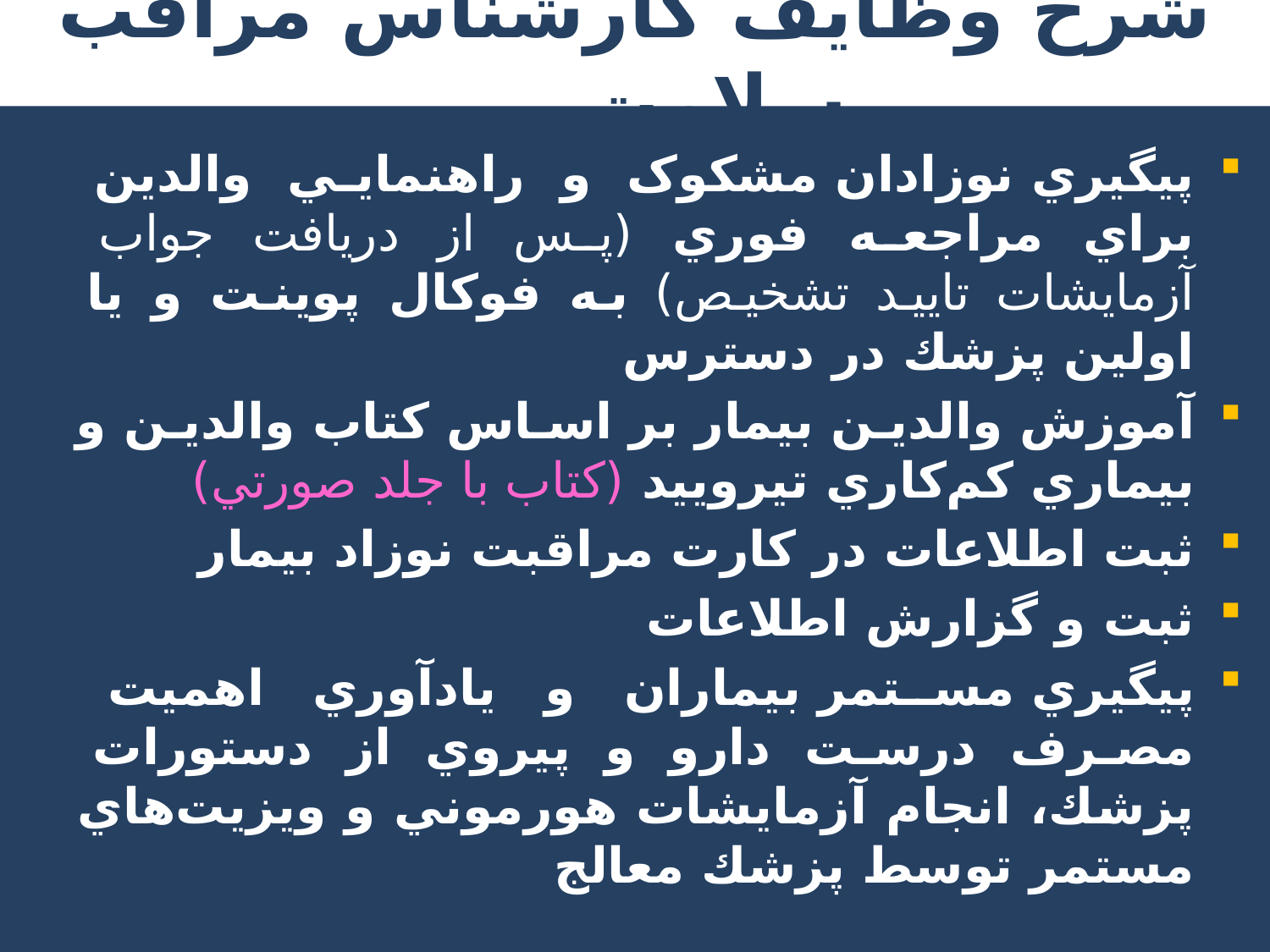

# شرح وظايف كارشناس مراقب سلامت …
پيگيري نوزادان مشکوک و راهنمايي والدين براي مراجعه فوري (پس از دريافت جواب آزمايشات تاييد تشخيص) به فوكال پوينت و يا اولين پزشك در دسترس
آموزش والدين بيمار بر اساس كتاب والدين و بيماري كم‌كاري تيروييد (كتاب با جلد صورتي)
ثبت اطلاعات در كارت مراقبت نوزاد بيمار
ثبت و گزارش اطلاعات
پيگيري مستمر بيماران و يادآوري اهميت مصرف درست دارو و پيروي از دستورات پزشك، انجام آزمايشات هورموني و ويزيت‌هاي مستمر توسط پزشك معالج